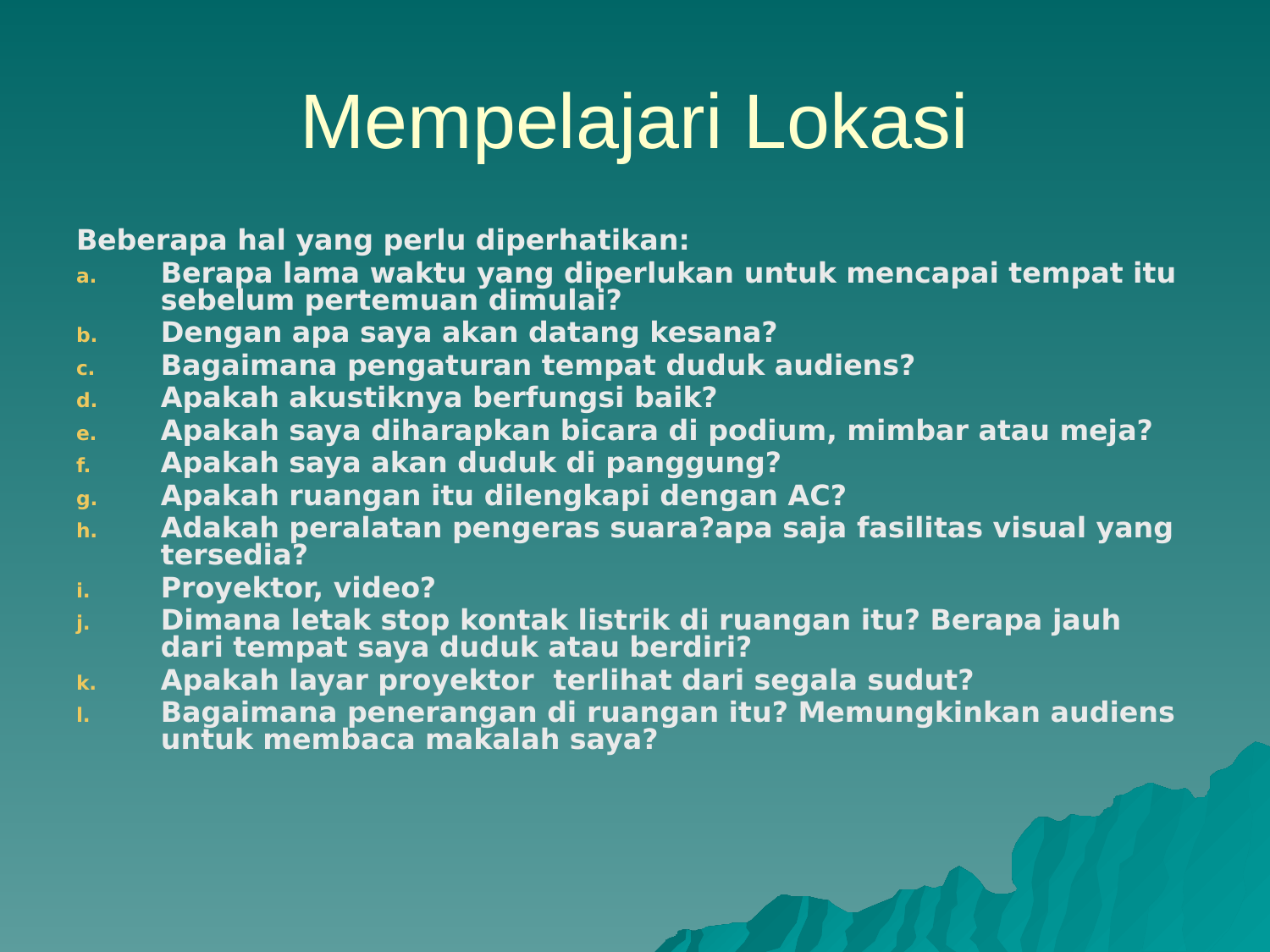

# Mempelajari Lokasi
Beberapa hal yang perlu diperhatikan:
Berapa lama waktu yang diperlukan untuk mencapai tempat itu sebelum pertemuan dimulai?
Dengan apa saya akan datang kesana?
Bagaimana pengaturan tempat duduk audiens?
Apakah akustiknya berfungsi baik?
Apakah saya diharapkan bicara di podium, mimbar atau meja?
Apakah saya akan duduk di panggung?
Apakah ruangan itu dilengkapi dengan AC?
Adakah peralatan pengeras suara?apa saja fasilitas visual yang tersedia?
Proyektor, video?
Dimana letak stop kontak listrik di ruangan itu? Berapa jauh dari tempat saya duduk atau berdiri?
Apakah layar proyektor  terlihat dari segala sudut?
Bagaimana penerangan di ruangan itu? Memungkinkan audiens untuk membaca makalah saya?